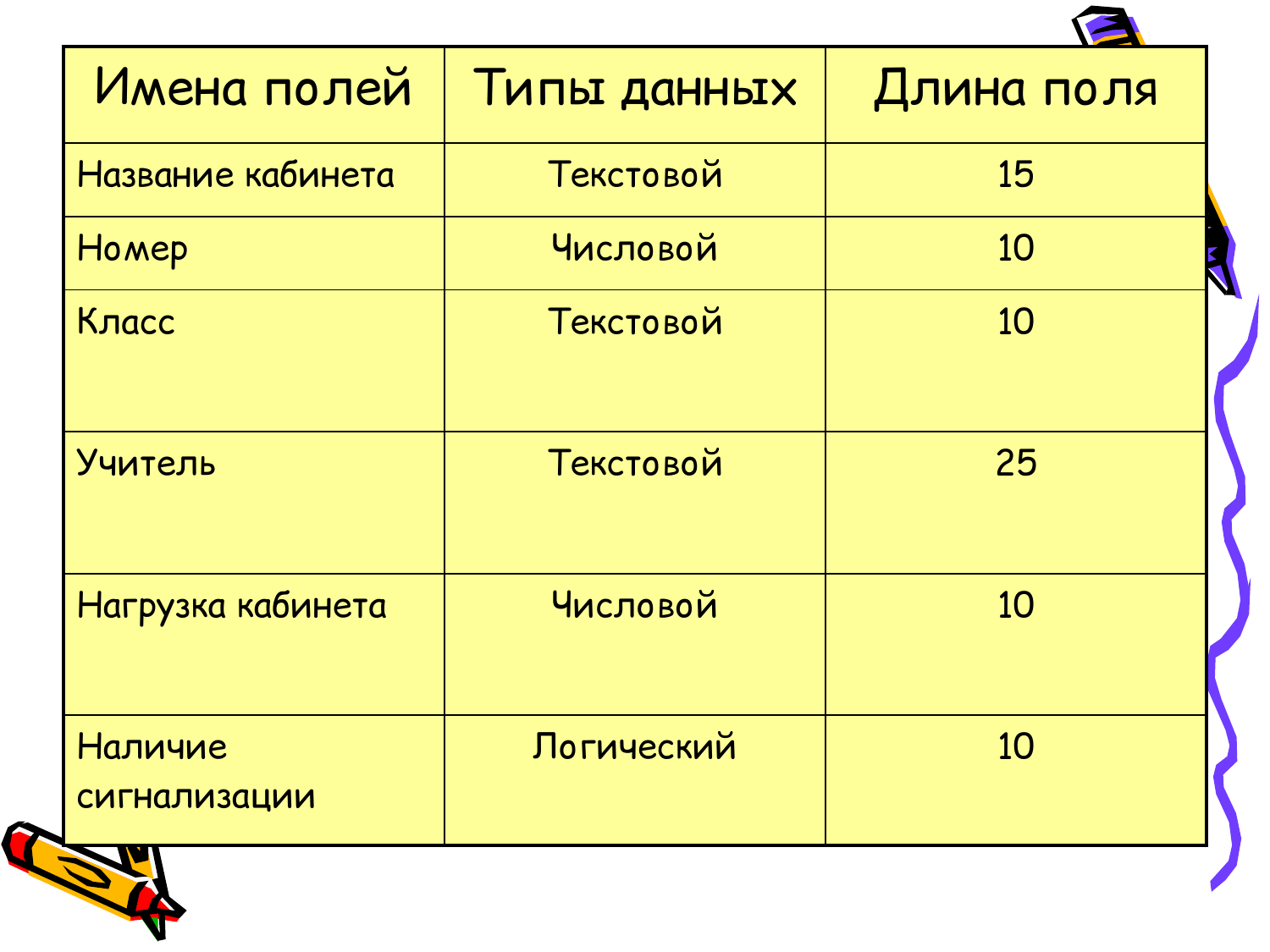

#
| Имена полей | Типы данных | Длина поля |
| --- | --- | --- |
| Название кабинета | Текстовой | 15 |
| Номер | Числовой | 10 |
| Класс | Текстовой | 10 |
| Учитель | Текстовой | 25 |
| Нагрузка кабинета | Числовой | 10 |
| Наличие сигнализации | Логический | 10 |